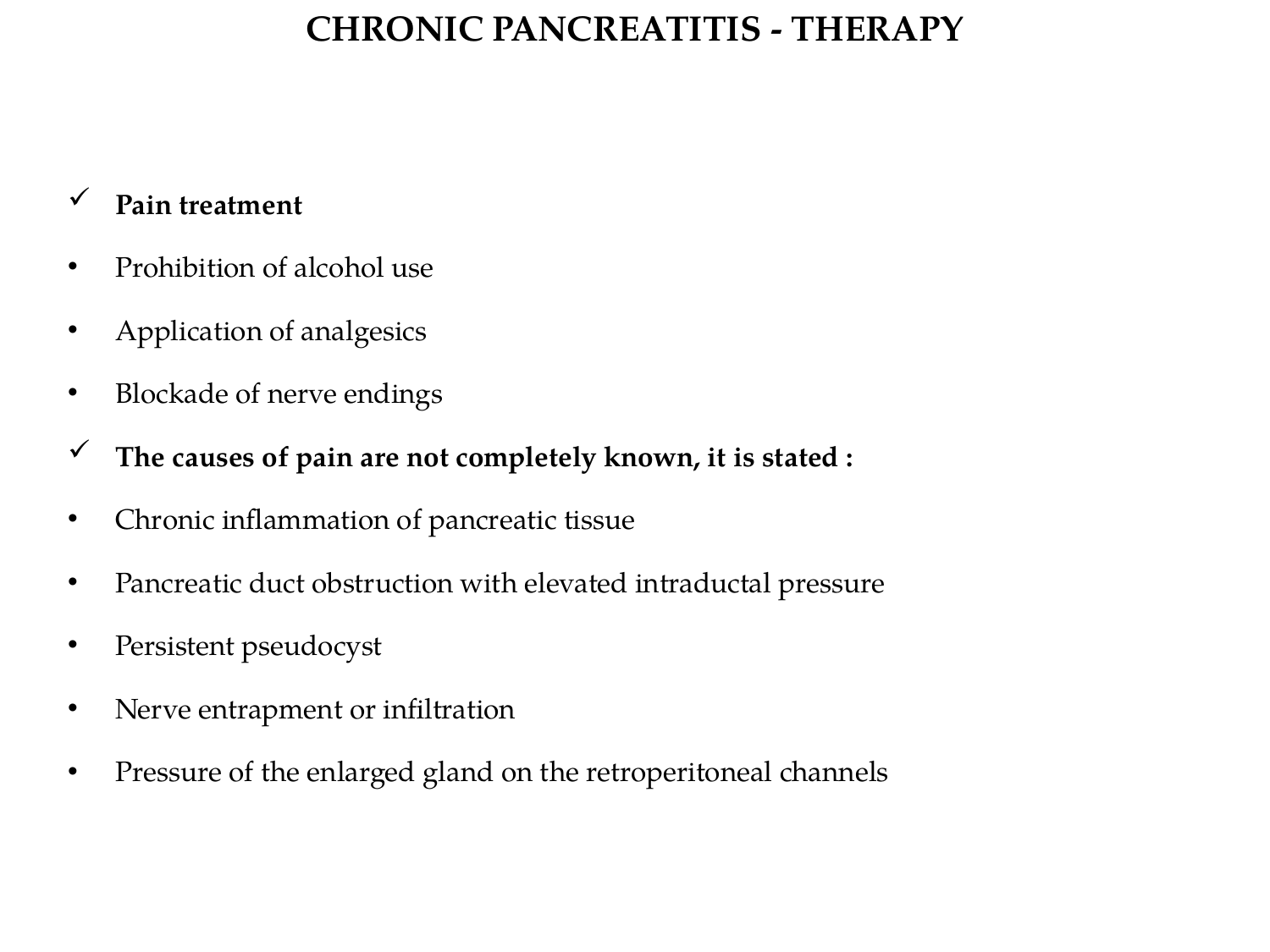

CHRONIC PANCREATITIS - THERAPY
Pain treatment
Prohibition of alcohol use
Application of analgesics
Blockade of nerve endings
The causes of pain are not completely known, it is stated :
Chronic inflammation of pancreatic tissue
Pancreatic duct obstruction with elevated intraductal pressure
Persistent pseudocyst
Nerve entrapment or infiltration
Pressure of the enlarged gland on the retroperitoneal channels